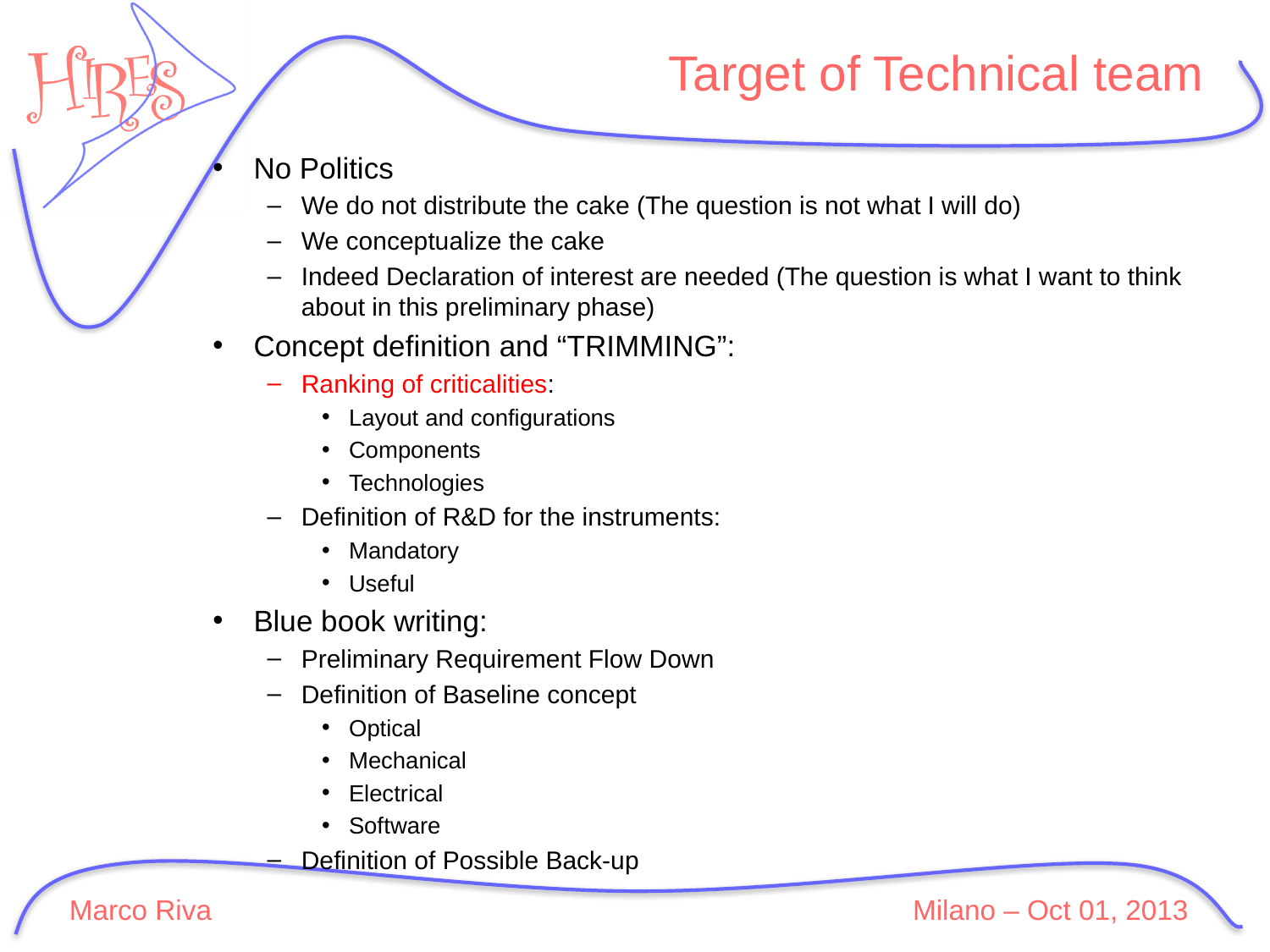

# Target of Technical team
No Politics
We do not distribute the cake (The question is not what I will do)
We conceptualize the cake
Indeed Declaration of interest are needed (The question is what I want to think about in this preliminary phase)
Concept definition and “TRIMMING”:
Ranking of criticalities:
Layout and configurations
Components
Technologies
Definition of R&D for the instruments:
Mandatory
Useful
Blue book writing:
Preliminary Requirement Flow Down
Definition of Baseline concept
Optical
Mechanical
Electrical
Software
Definition of Possible Back-up